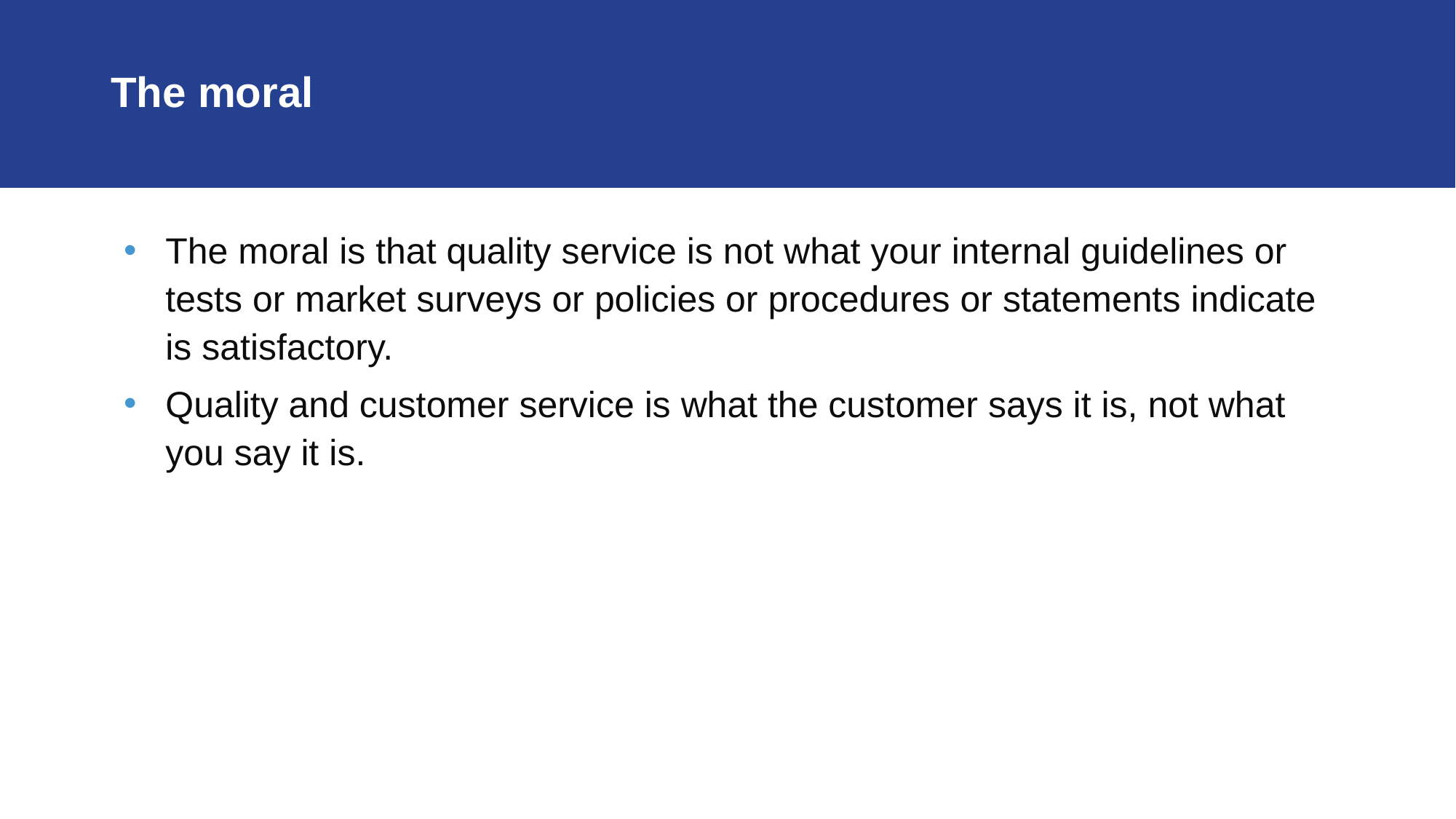

# The moral
The moral is that quality service is not what your internal guidelines or tests or market surveys or policies or procedures or statements indicate is satisfactory.
Quality and customer service is what the customer says it is, not what you say it is.